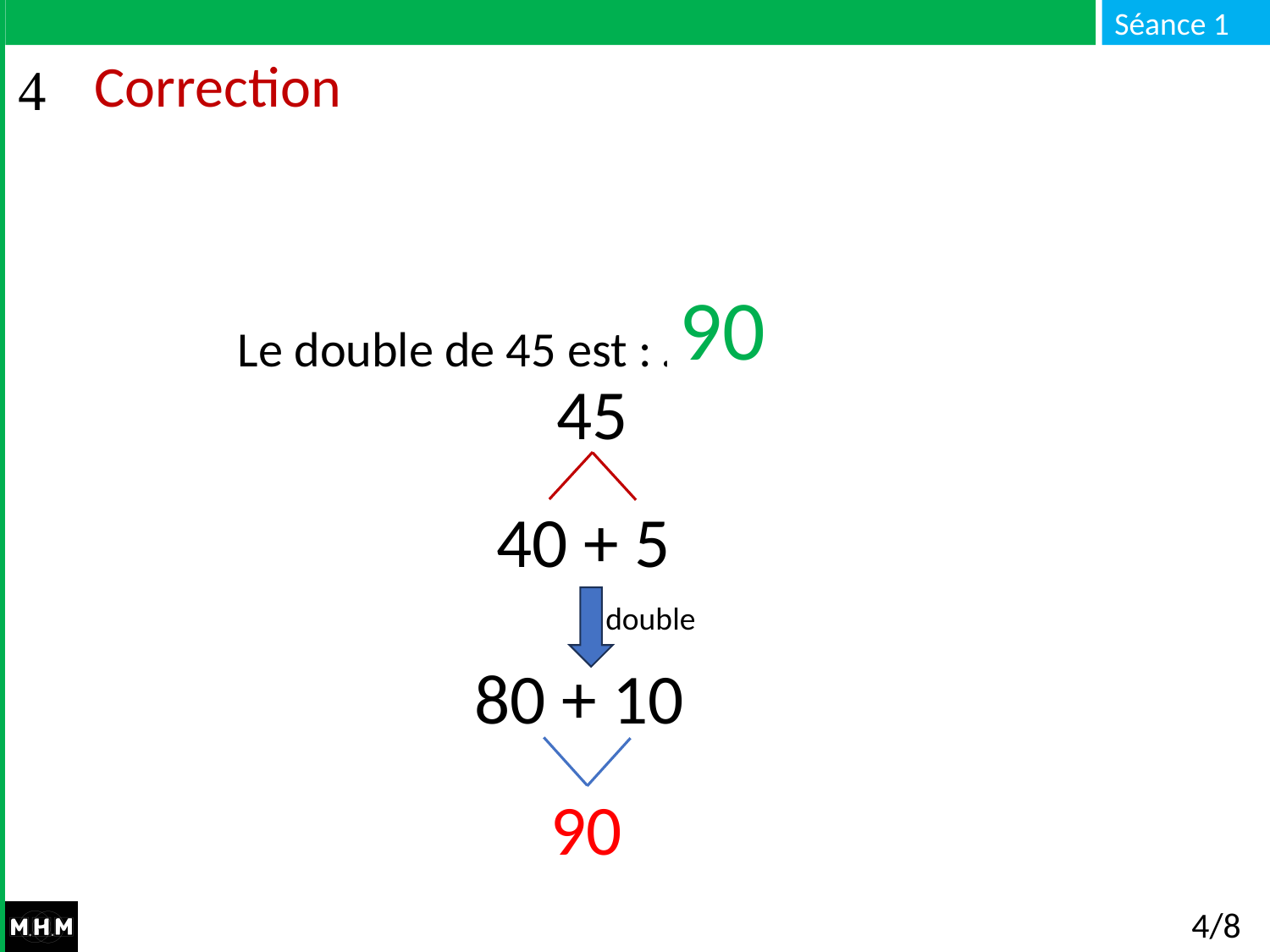

# Correction
Le double de 45 est : …

90
45
40 + 5

double
80 + 10
90
4/8